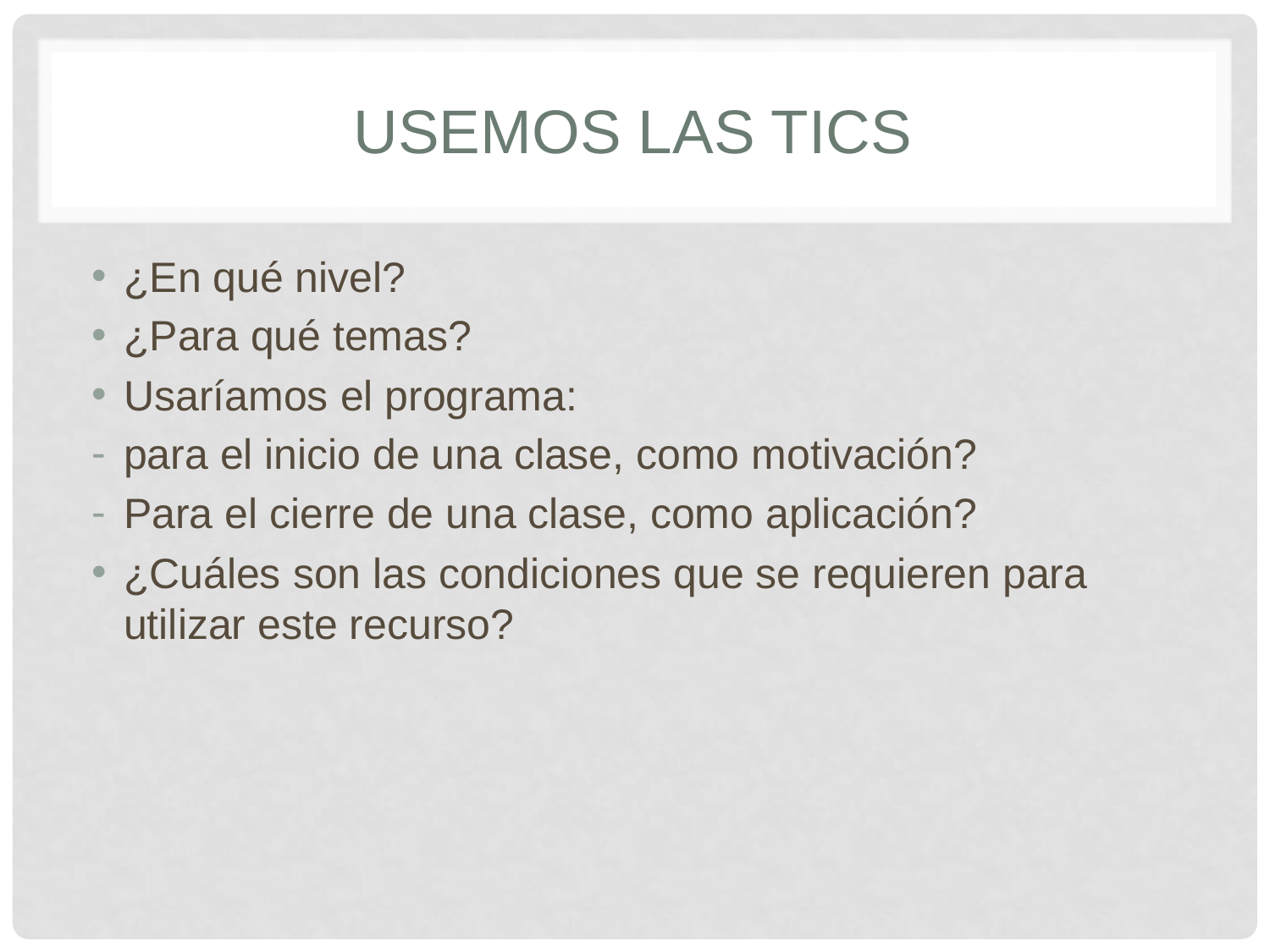

# Usemos las TICS
¿En qué nivel?
¿Para qué temas?
Usaríamos el programa:
para el inicio de una clase, como motivación?
Para el cierre de una clase, como aplicación?
¿Cuáles son las condiciones que se requieren para utilizar este recurso?